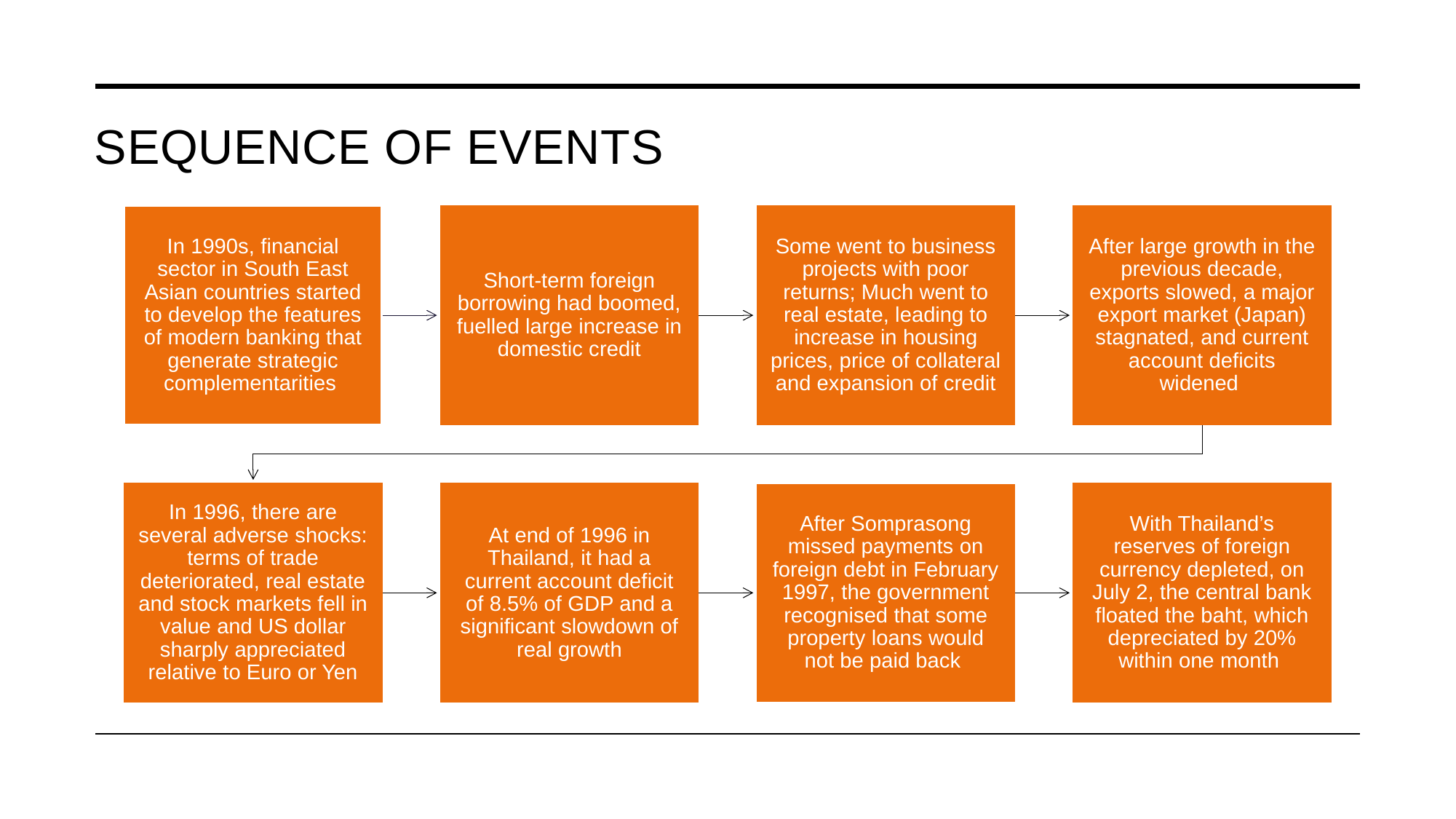

# SEQUENCE OF EVENTS

In 1990s, financial sector in South East Asian countries started to develop the features of modern banking that generate strategic complementarities

Short-term foreign borrowing had boomed, fuelled large increase in domestic credit

Some went to business projects with poor returns; Much went to real estate, leading to increase in housing prices, price of collateral and expansion of credit

After large growth in the previous decade, exports slowed, a major export market (Japan) stagnated, and current account deficits widened

In 1996, there are several adverse shocks: terms of trade deteriorated, real estate and stock markets fell in value and US dollar sharply appreciated relative to Euro or Yen

At end of 1996 in Thailand, it had a current account deficit of 8.5% of GDP and a significant slowdown of real growth

After Somprasong missed payments on foreign debt in February 1997, the government recognised that some property loans would not be paid back
With Thailand’s reserves of foreign currency depleted, on July 2, the central bank floated the baht, which depreciated by 20% within one month